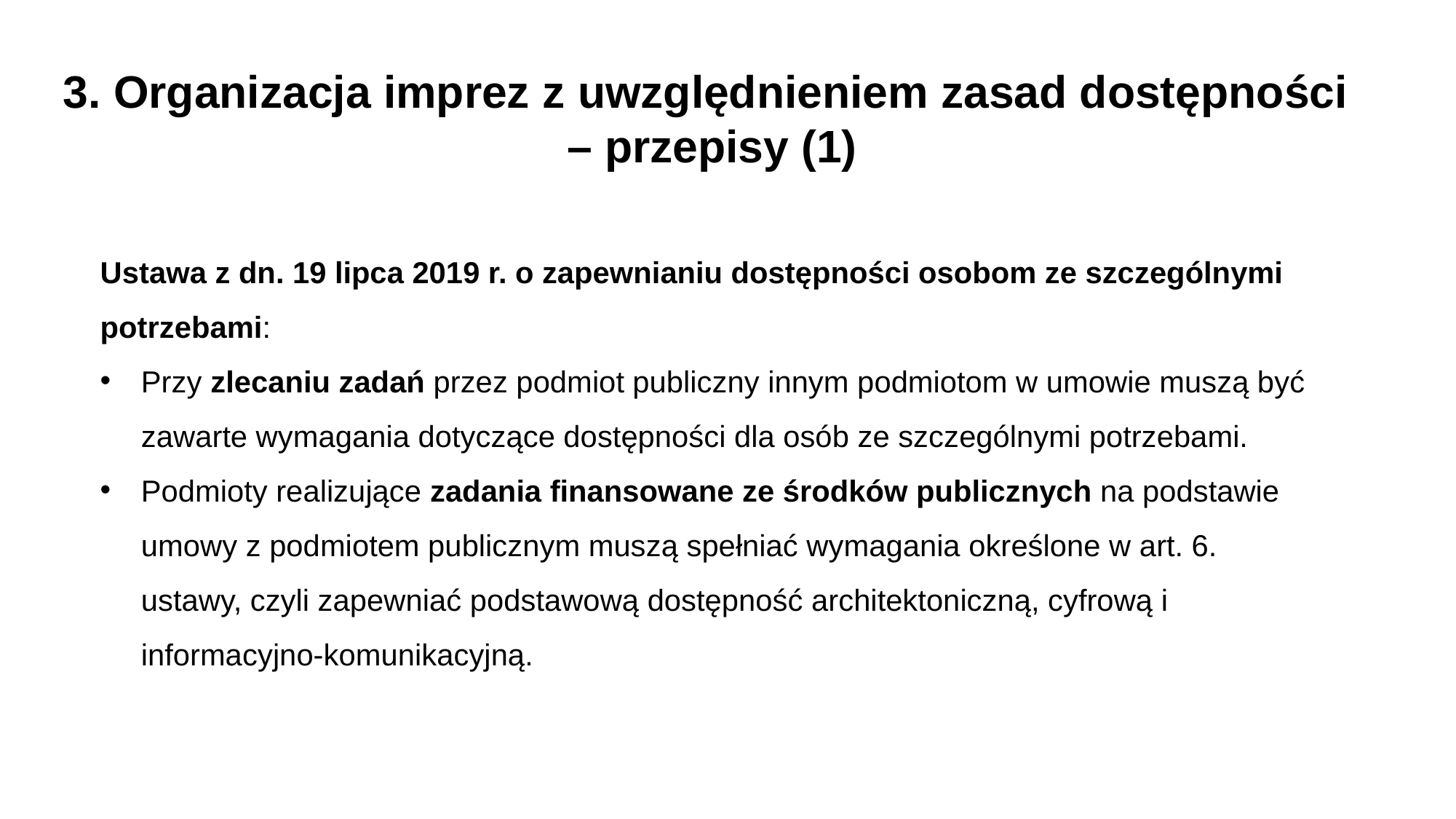

3. Organizacja imprez z uwzględnieniem zasad dostępności
– przepisy (1)
Ustawa z dn. 19 lipca 2019 r. o zapewnianiu dostępności osobom ze szczególnymi potrzebami:
Przy zlecaniu zadań przez podmiot publiczny innym podmiotom w umowie muszą być zawarte wymagania dotyczące dostępności dla osób ze szczególnymi potrzebami.
Podmioty realizujące zadania finansowane ze środków publicznych na podstawie umowy z podmiotem publicznym muszą spełniać wymagania określone w art. 6. ustawy, czyli zapewniać podstawową dostępność architektoniczną, cyfrową i informacyjno-komunikacyjną.